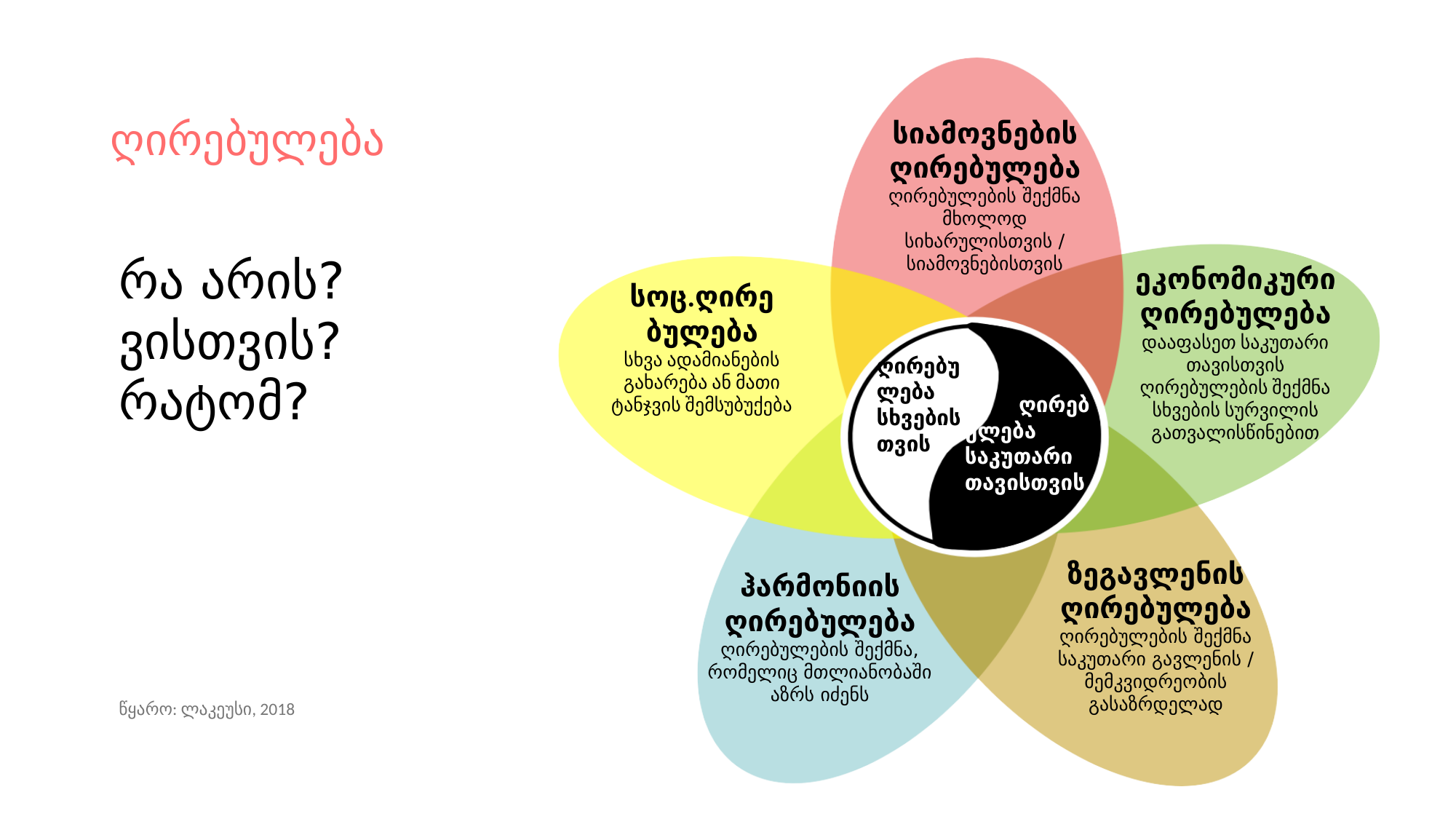

სიამოვნების ღირებულება
ღირებულების შექმნა მხოლოდ სიხარულისთვის / სიამოვნებისთვის
# ღირებულება
რა არის?  ვისთვის?  რატომ?
ეკონომიკური ღირებულება
დააფასეთ საკუთარი თავისთვის ღირებულების შექმნა სხვების სურვილის გათვალისწინებით
სოც.ღირებულება
სხვა ადამიანების გახარება ან მათი ტანჯვის შემსუბუქება
ღირებულება სხვებისთვის
ღირებულება საკუთარი თავისთვის
ზეგავლენის ღირებულება
ღირებულების შექმნა საკუთარი გავლენის / მემკვიდრეობის გასაზრდელად
ჰარმონიის ღირებულება
ღირებულების შექმნა, რომელიც მთლიანობაში აზრს იძენს
წყარო: ლაკეუსი, 2018